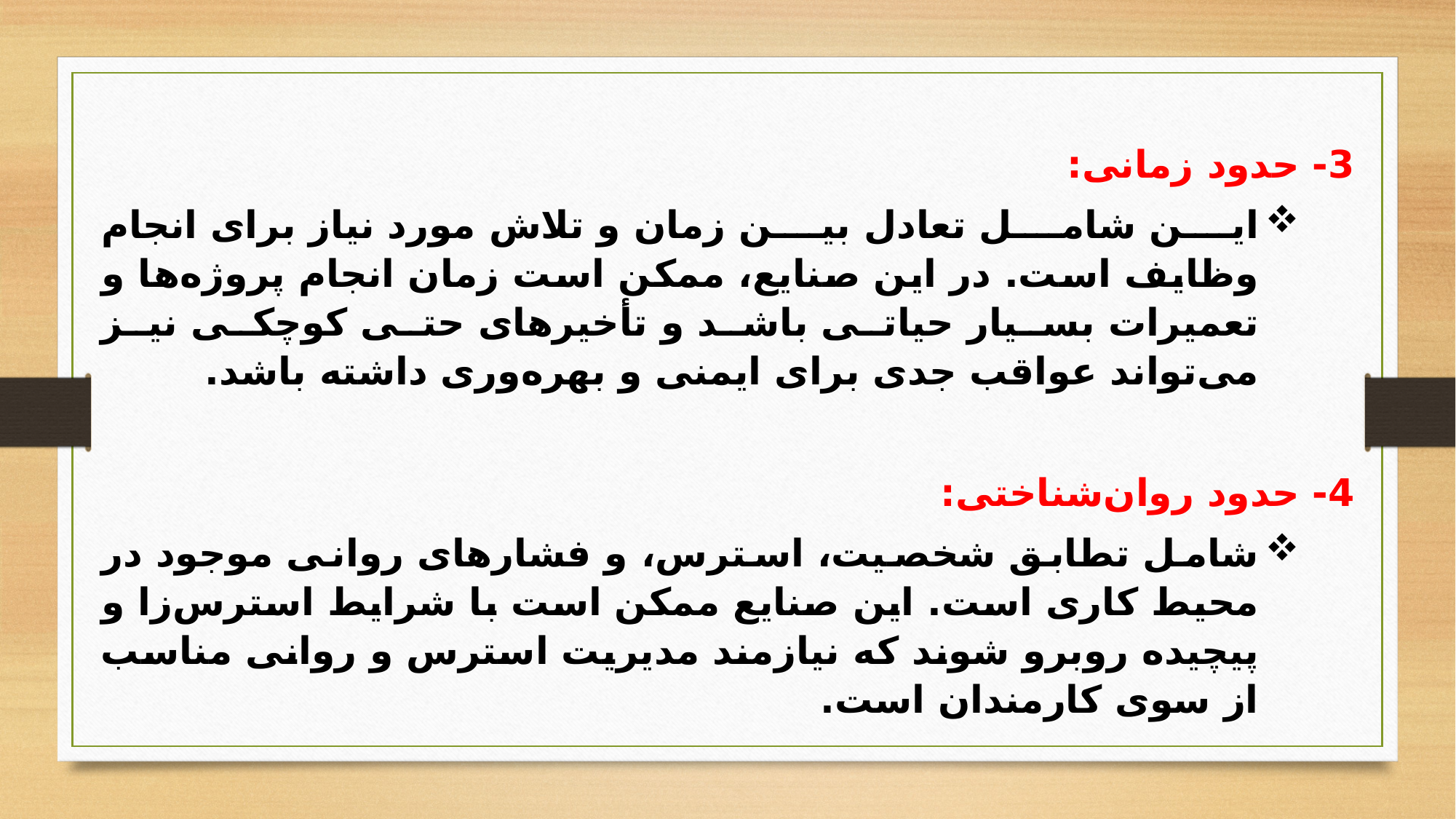

3- حدود زمانی:
این شامل تعادل بین زمان و تلاش مورد نیاز برای انجام وظایف است. در این صنایع، ممکن است زمان انجام پروژه‌ها و تعمیرات بسیار حیاتی باشد و تأخیرهای حتی کوچکی نیز می‌تواند عواقب جدی برای ایمنی و بهره‌وری داشته باشد.

4- حدود روان‌شناختی:
شامل تطابق شخصیت، استرس، و فشارهای روانی موجود در محیط کاری است. این صنایع ممکن است با شرایط استرس‌زا و پیچیده روبرو شوند که نیازمند مدیریت استرس و روانی مناسب از سوی کارمندان است.